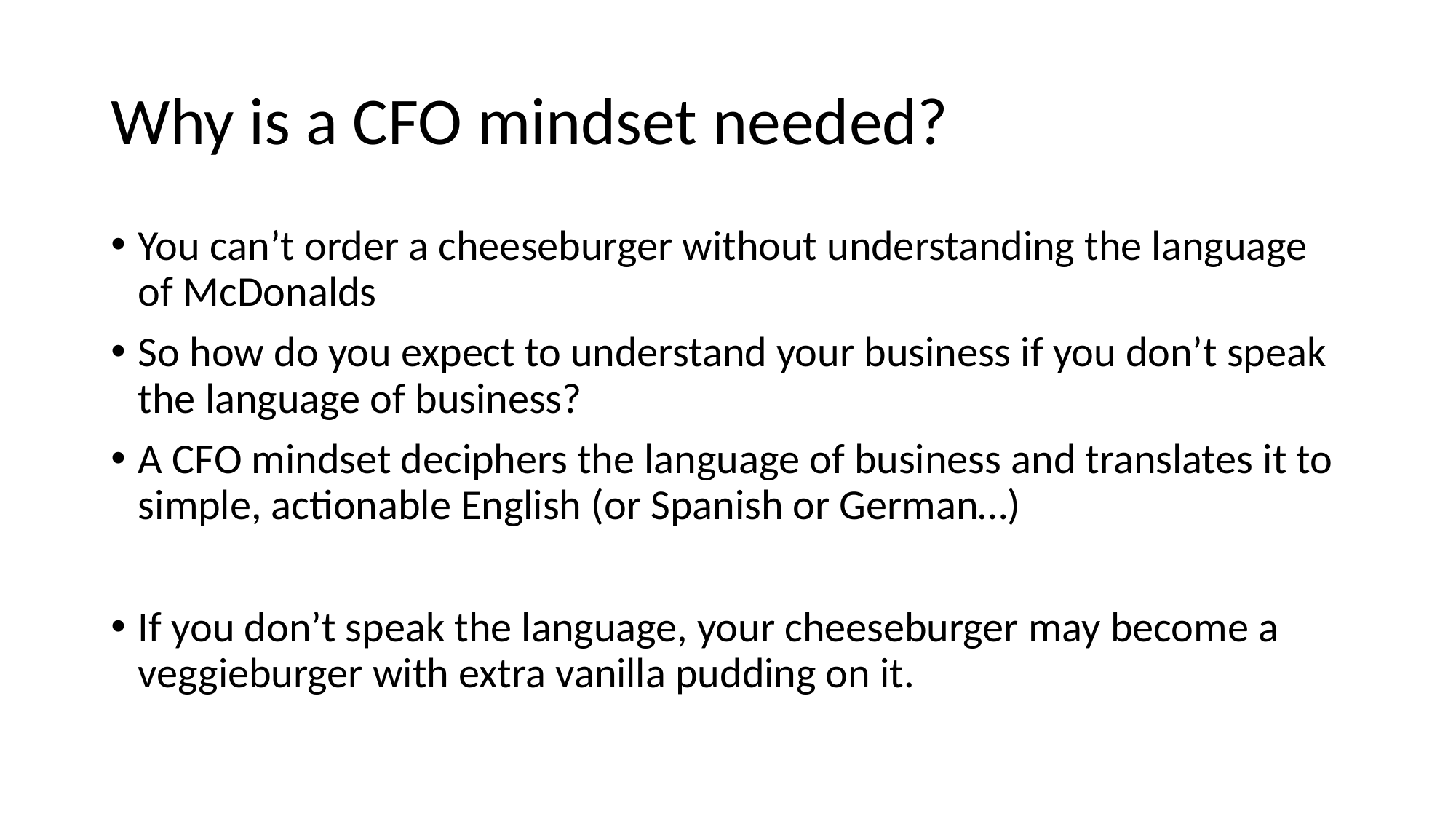

# Why is a CFO mindset needed?
You can’t order a cheeseburger without understanding the language of McDonalds
So how do you expect to understand your business if you don’t speak the language of business?
A CFO mindset deciphers the language of business and translates it to simple, actionable English (or Spanish or German…)

If you don’t speak the language, your cheeseburger may become a veggieburger with extra vanilla pudding on it.